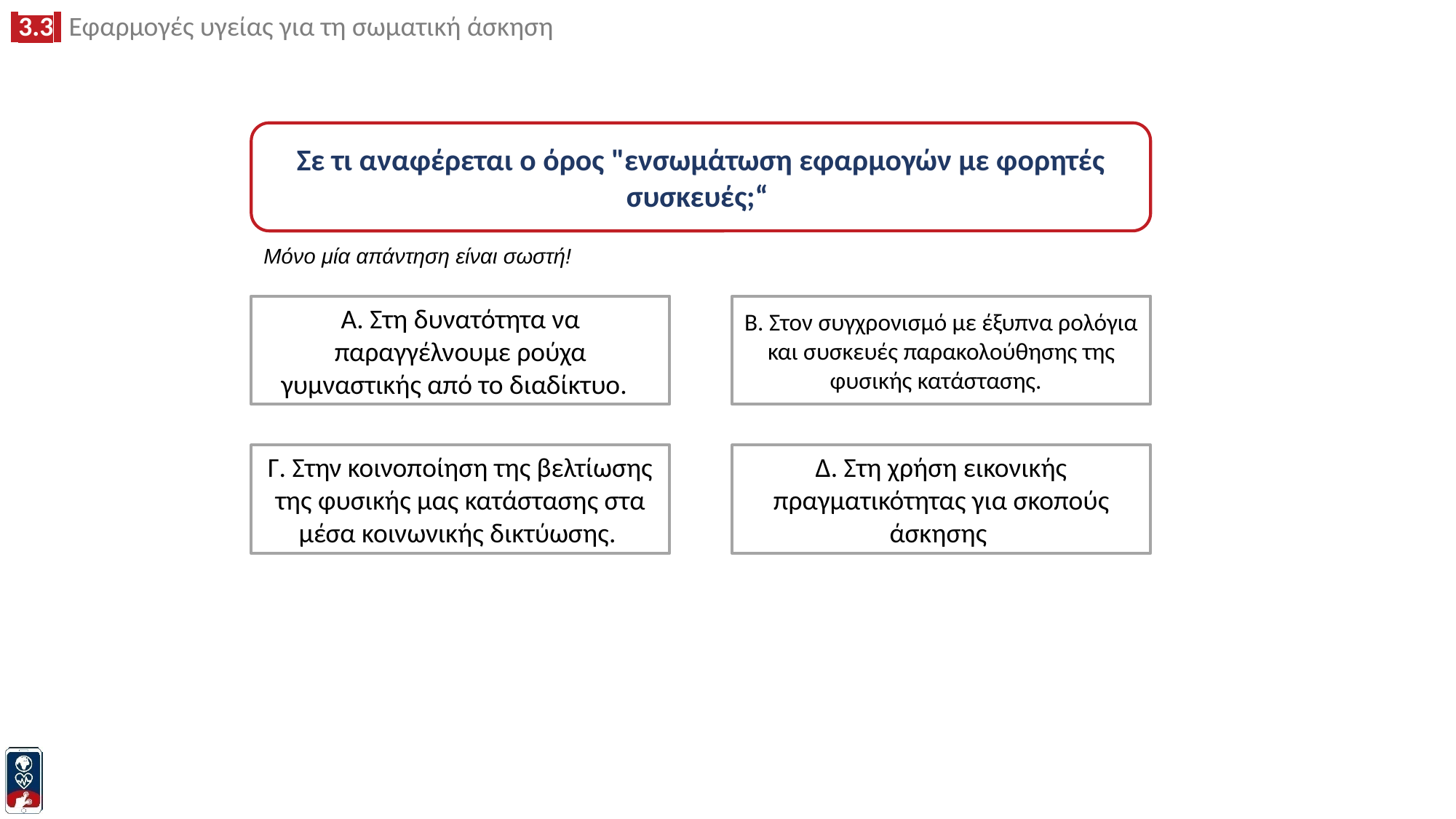

Σε τι αναφέρεται ο όρος "ενσωμάτωση εφαρμογών με φορητές συσκευές;“
Μόνο μία απάντηση είναι σωστή!
Α. Στη δυνατότητα να παραγγέλνουμε ρούχα γυμναστικής από το διαδίκτυο.
Β. Στον συγχρονισμό με έξυπνα ρολόγια και συσκευές παρακολούθησης της φυσικής κατάστασης.
Δ. Στη χρήση εικονικής πραγματικότητας για σκοπούς άσκησης
Γ. Στην κοινοποίηση της βελτίωσης της φυσικής μας κατάστασης στα μέσα κοινωνικής δικτύωσης.